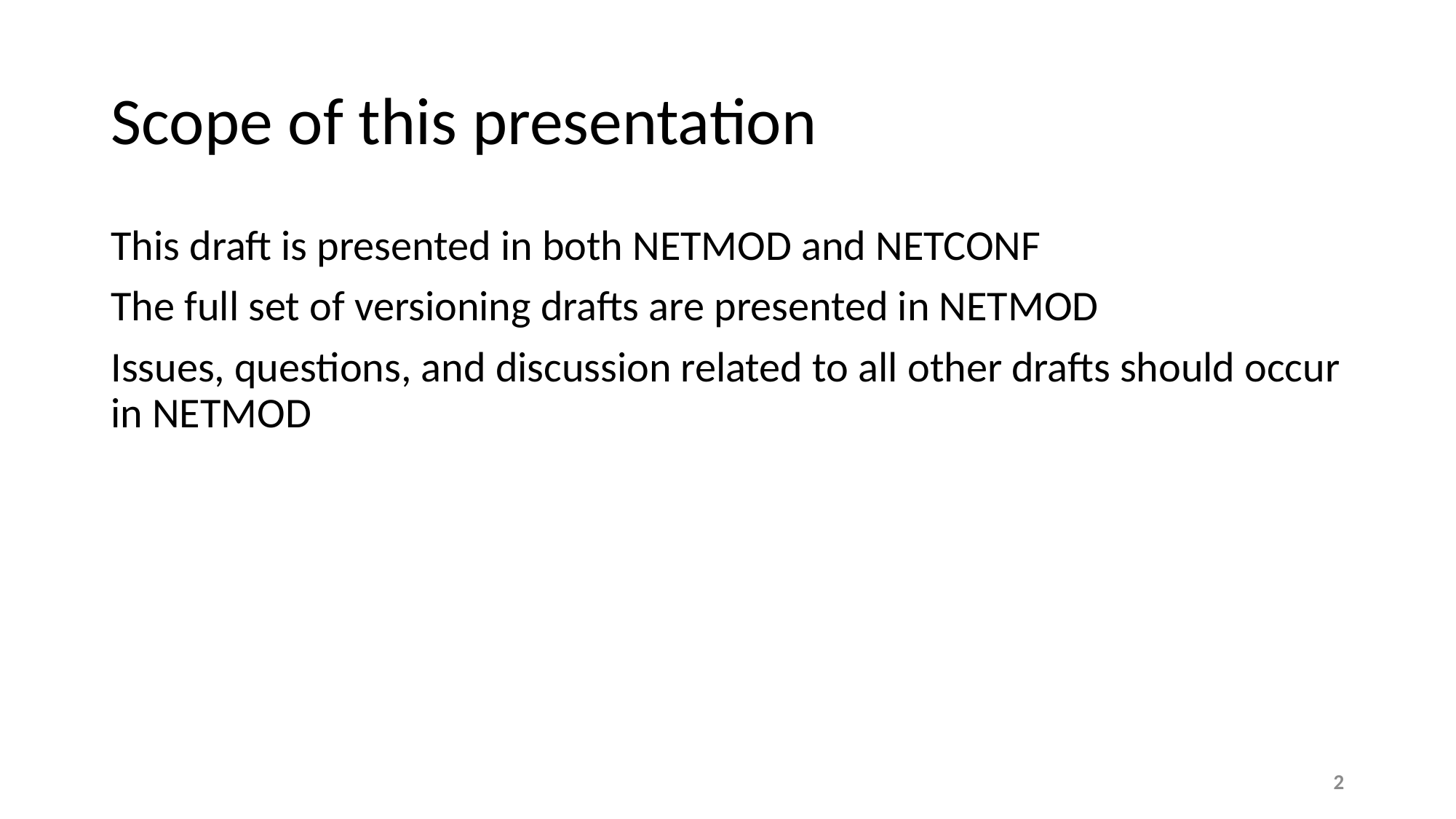

# Scope of this presentation
This draft is presented in both NETMOD and NETCONF
The full set of versioning drafts are presented in NETMOD
Issues, questions, and discussion related to all other drafts should occur in NETMOD
2